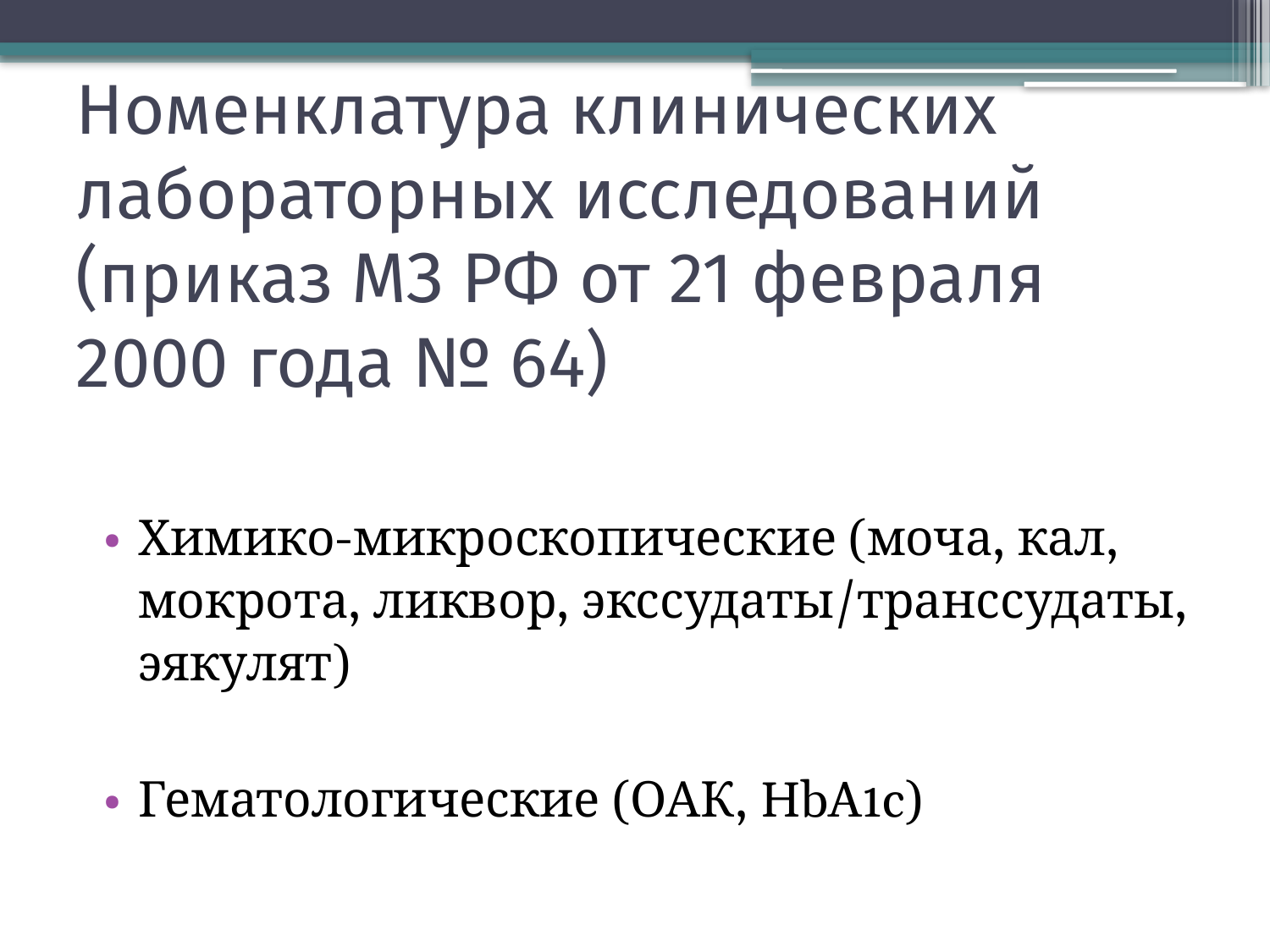

# Номенклатура клинических лабораторных исследований (приказ МЗ РФ от 21 февраля 2000 года № 64)

Химико-микроскопические (моча, кал, мокрота, ликвор, экссудаты/транссудаты, эякулят)

Гематологические (ОАК, HbA1c)